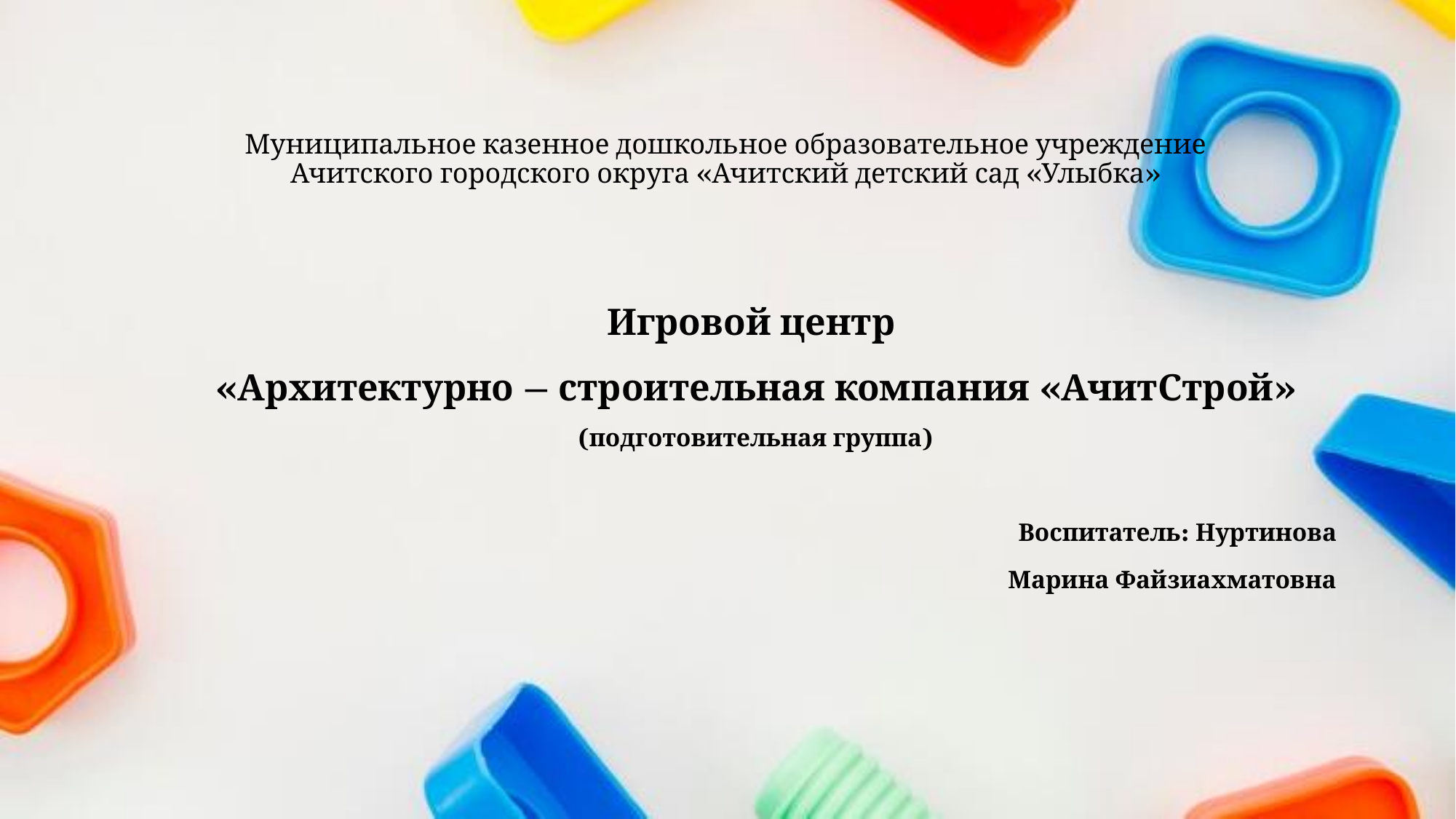

# Муниципальное казенное дошкольное образовательное учреждение Ачитского городского округа «Ачитский детский сад «Улыбка»
Игровой центр
«Архитектурно – строительная компания «АчитСтрой»
(подготовительная группа)

Воспитатель: Нуртинова
Марина Файзиахматовна